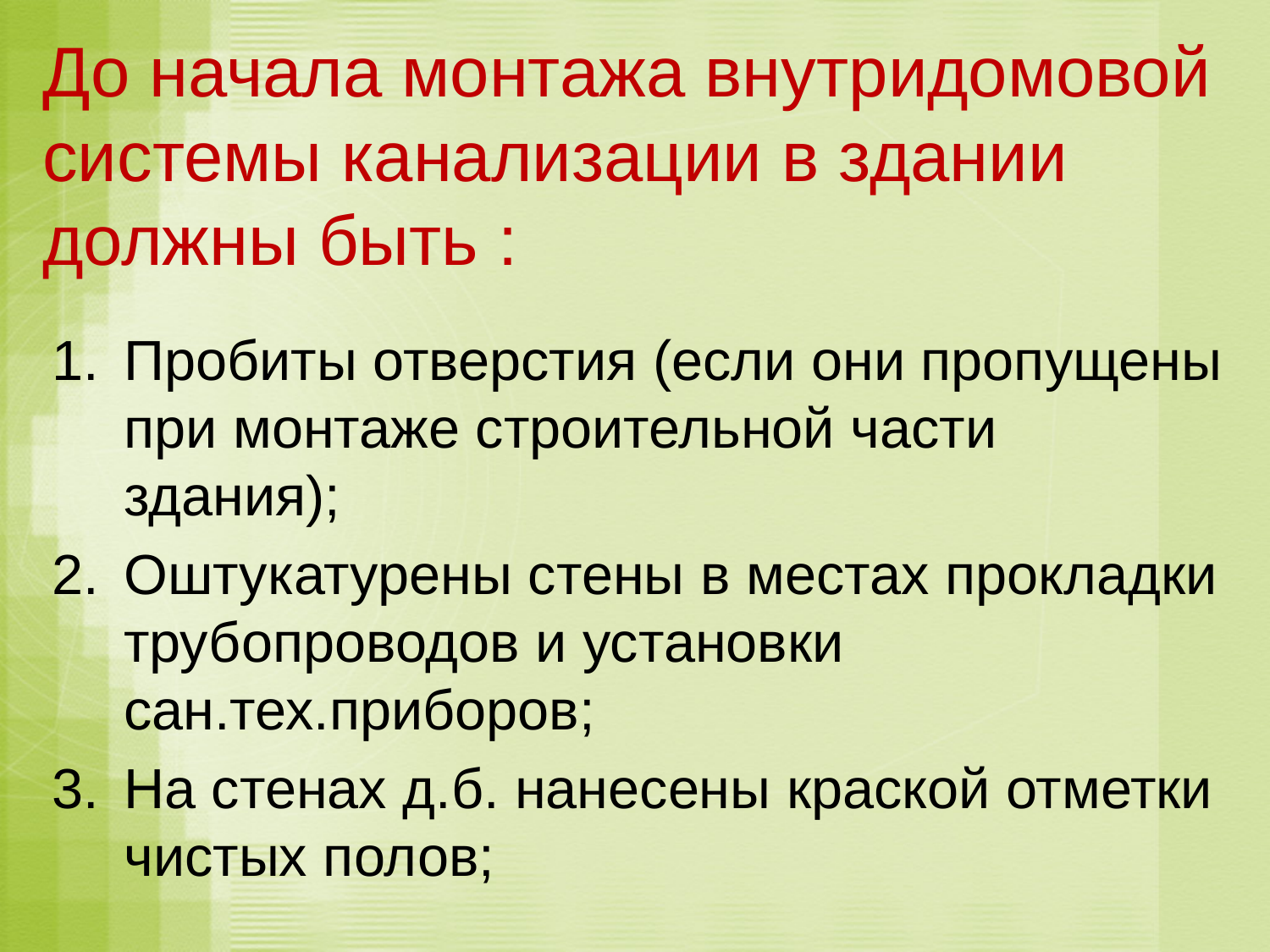

# До начала монтажа внутридомовой системы канализации в здании должны быть :
Пробиты отверстия (если они пропущены при монтаже строительной части здания);
Оштукатурены стены в местах прокладки трубопроводов и установки сан.тех.приборов;
На стенах д.б. нанесены краской отметки чистых полов;